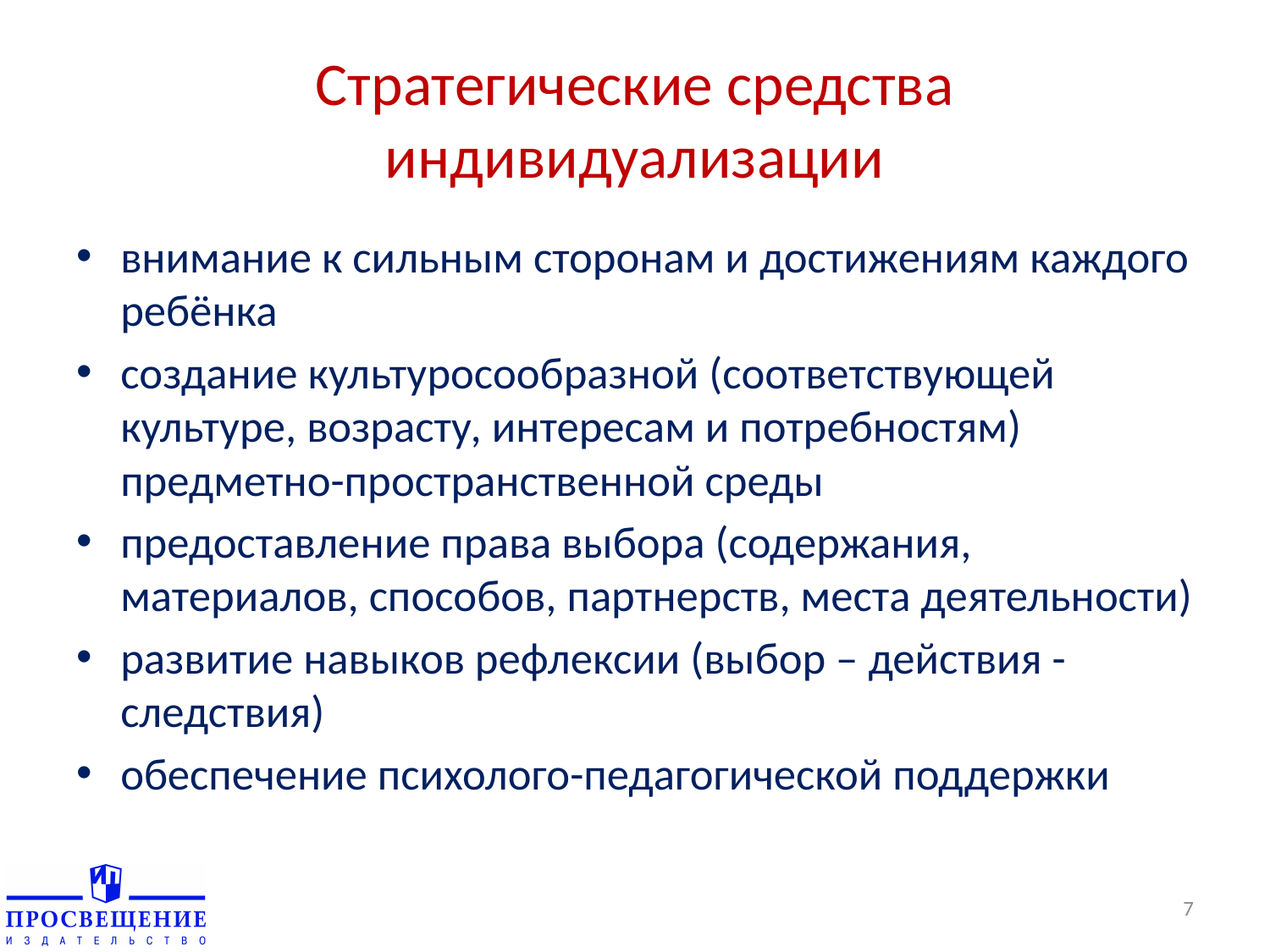

# Стратегические средства индивидуализации
внимание к сильным сторонам и достижениям каждого ребёнка
создание культуросообразной (соответствующей культуре, возрасту, интересам и потребностям) предметно-пространственной среды
предоставление права выбора (содержания, материалов, способов, партнерств, места деятельности)
развитие навыков рефлексии (выбор – действия - следствия)
обеспечение психолого-педагогической поддержки
7